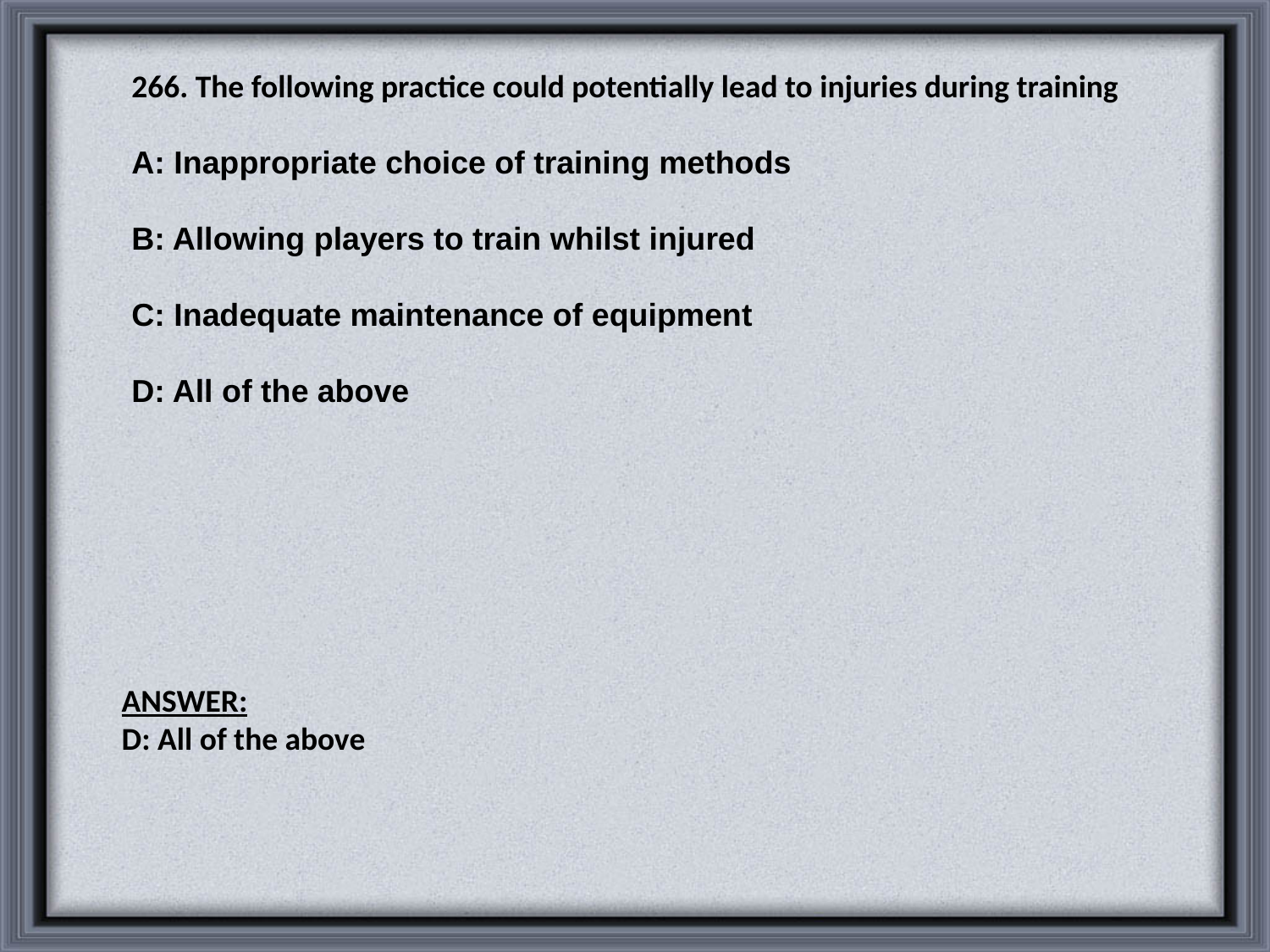

266. The following practice could potentially lead to injuries during training

A: Inappropriate choice of training methods

B: Allowing players to train whilst injured

C: Inadequate maintenance of equipment

D: All of the above

ANSWER:
D: All of the above